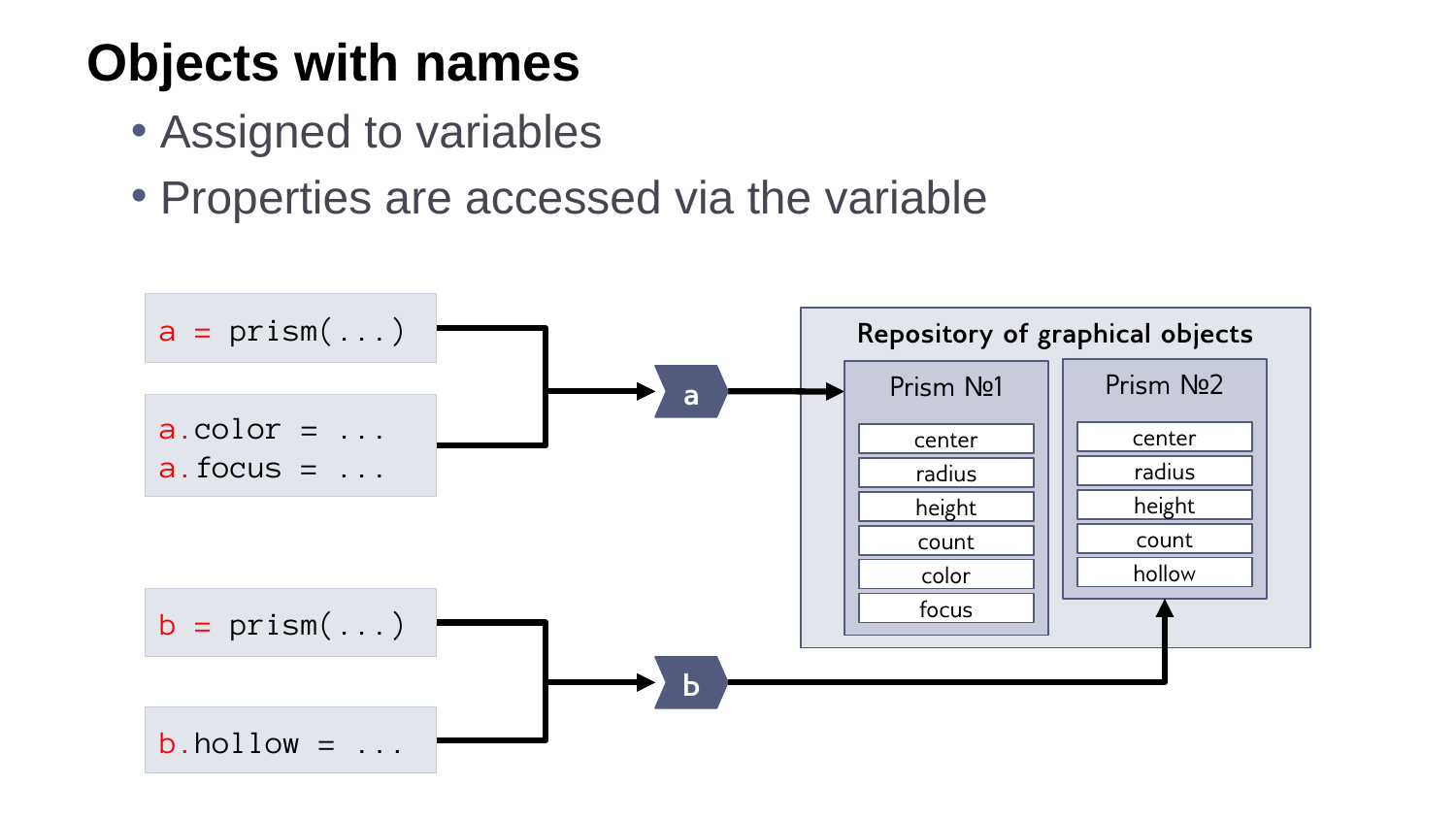

Objects with names
Assigned to variables
Properties are accessed via the variable
a = prism(...)
Repository of graphical objects
Prism №2
Prism №1
a
a.color = ...
a.focus = ...
center
center
radius
radius
height
height
count
count
hollow
color
b = prism(...)
focus
b
b.hollow = ...